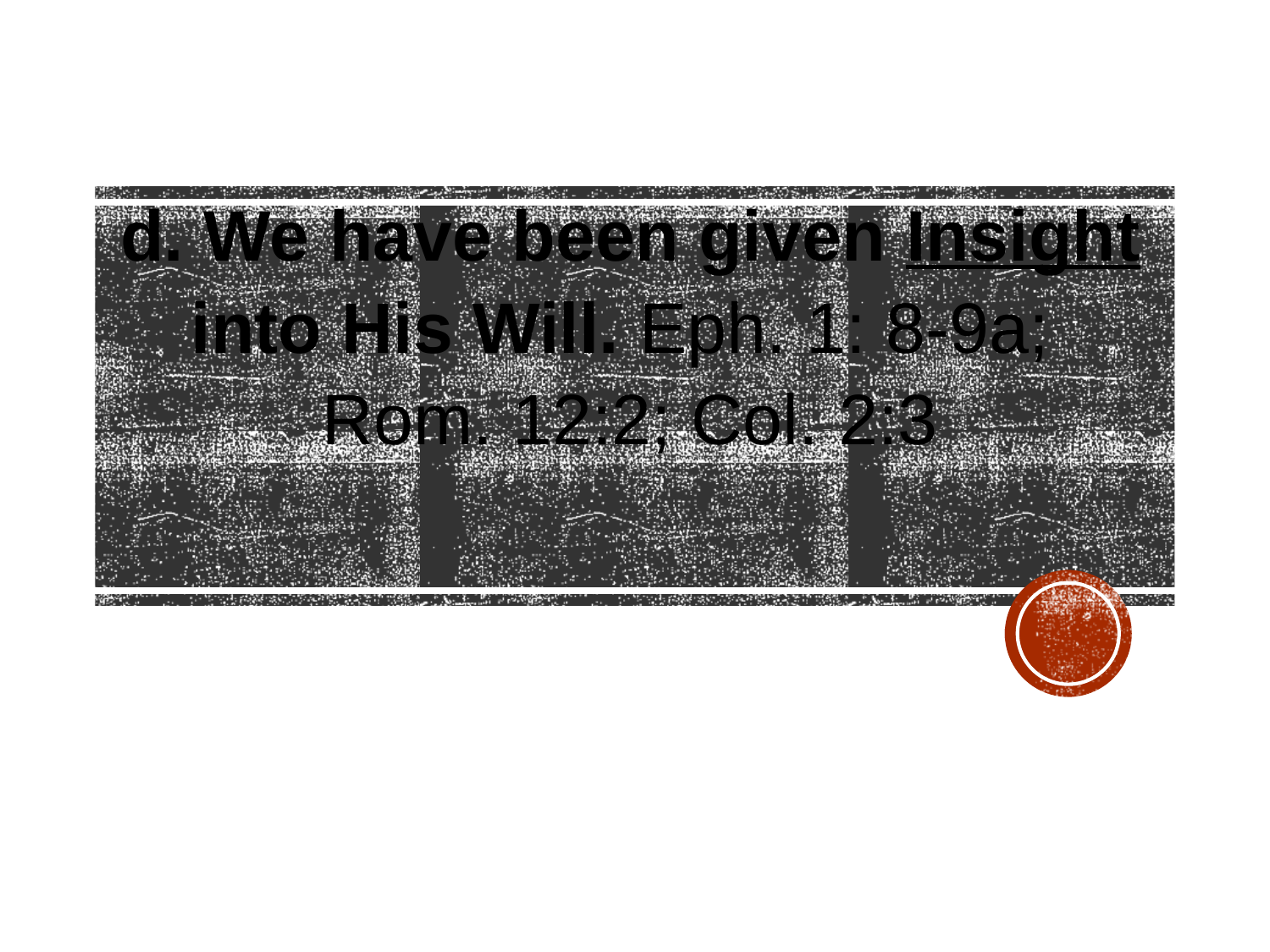

d. We have been given Insight into His Will. Eph. 1: 8-9a;  Rom. 12:2; Col. 2:3